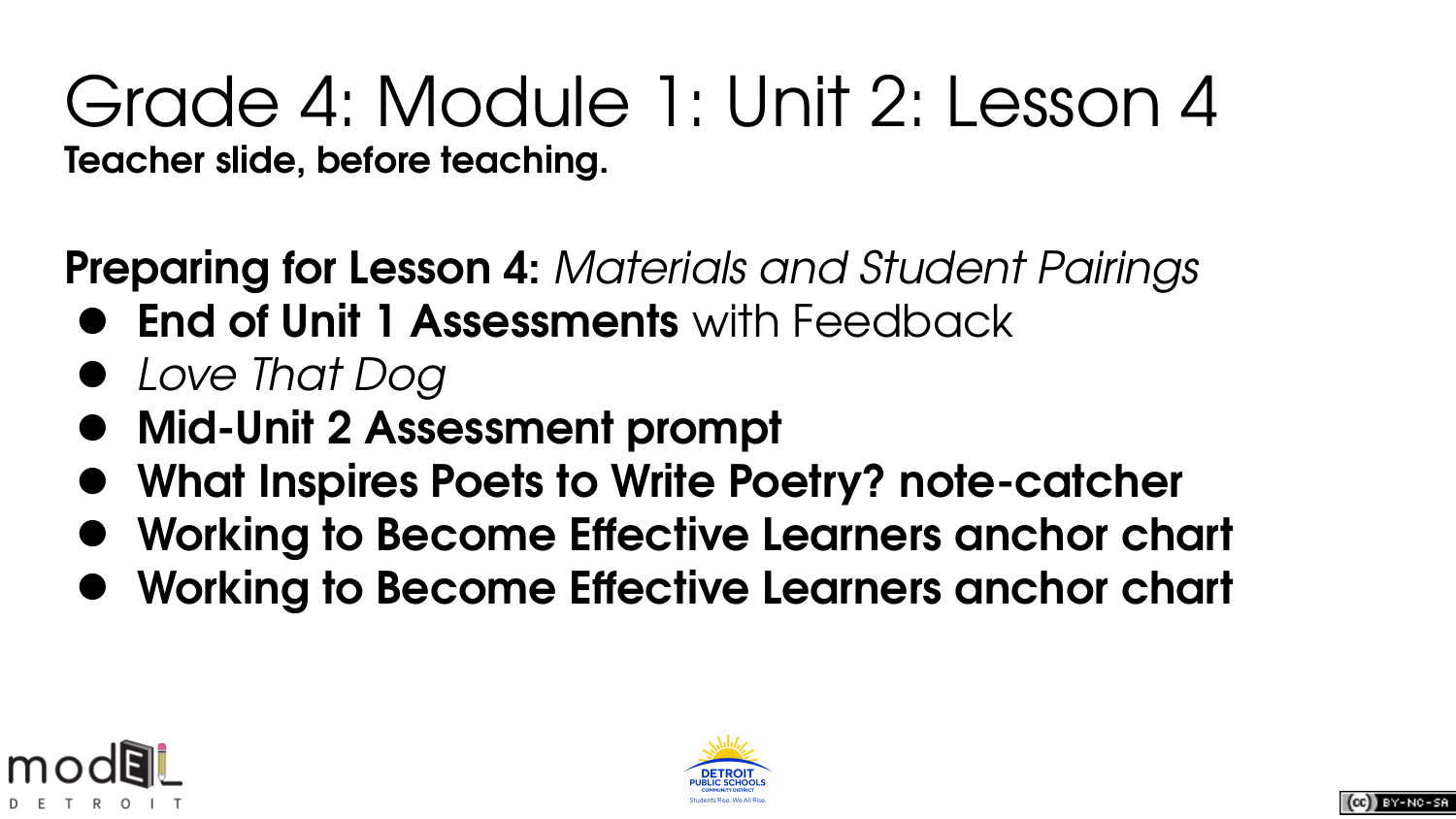

# Grade 4: Module 1: Unit 2: Lesson 4
Teacher slide, before teaching.
Preparing for Lesson 4: Materials and Student Pairings
End of Unit 1 Assessments with Feedback
Love That Dog
Mid-Unit 2 Assessment prompt
What Inspires Poets to Write Poetry? note-catcher
Working to Become Effective Learners anchor chart
Working to Become Effective Learners anchor chart